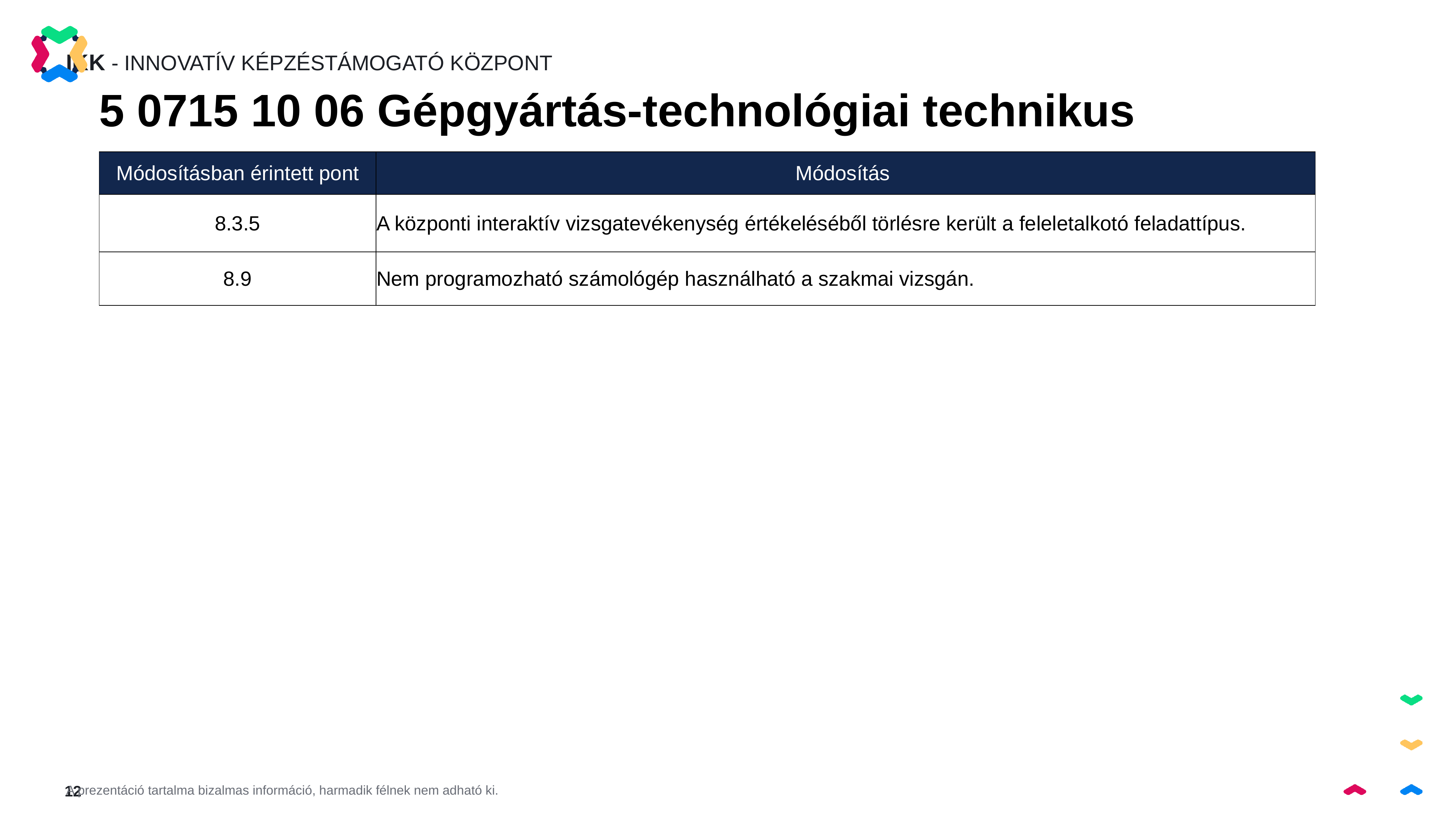

5 0715 10 06 Gépgyártás-technológiai technikus

| Módosításban érintett pont | Módosítás |
| --- | --- |
| 8.3.5 | A központi interaktív vizsgatevékenység értékeléséből törlésre került a feleletalkotó feladattípus. |
| 8.9 | Nem programozható számológép használható a szakmai vizsgán. |